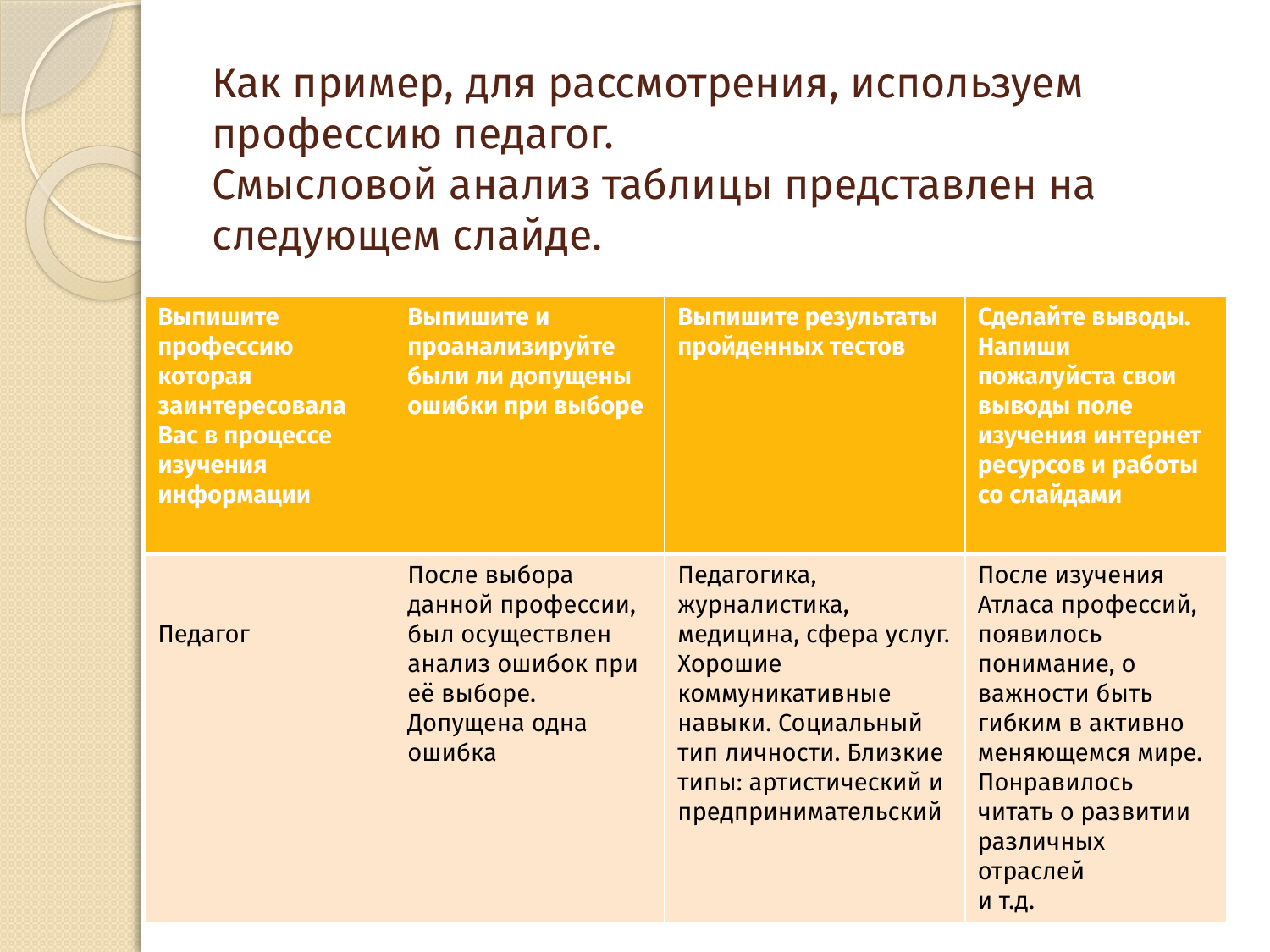

# Как пример, для рассмотрения, используем  профессию педагог. Смысловой анализ таблицы представлен на следующем слайде.
| Выпишите профессию которая заинтересовала Вас в процессе изучения информации | Выпишите и проанализируйте были ли допущены ошибки при выборе | Выпишите результаты пройденных тестов | Сделайте выводы. Напиши пожалуйста свои выводы поле изучения интернет ресурсов и работы со слайдами |
| --- | --- | --- | --- |
| Педагог | После выбора данной профессии, был осуществлен анализ ошибок при её выборе. Допущена одна ошибка | Педагогика, журналистика, медицина, сфера услуг. Хорошие коммуникативные навыки. Социальный тип личности. Близкие типы: артистический и предпринимательский | После изучения Атласа профессий, появилось понимание, о важности быть гибким в активно меняющемся мире. Понравилось читать о развитии различных отраслей и т.д. |